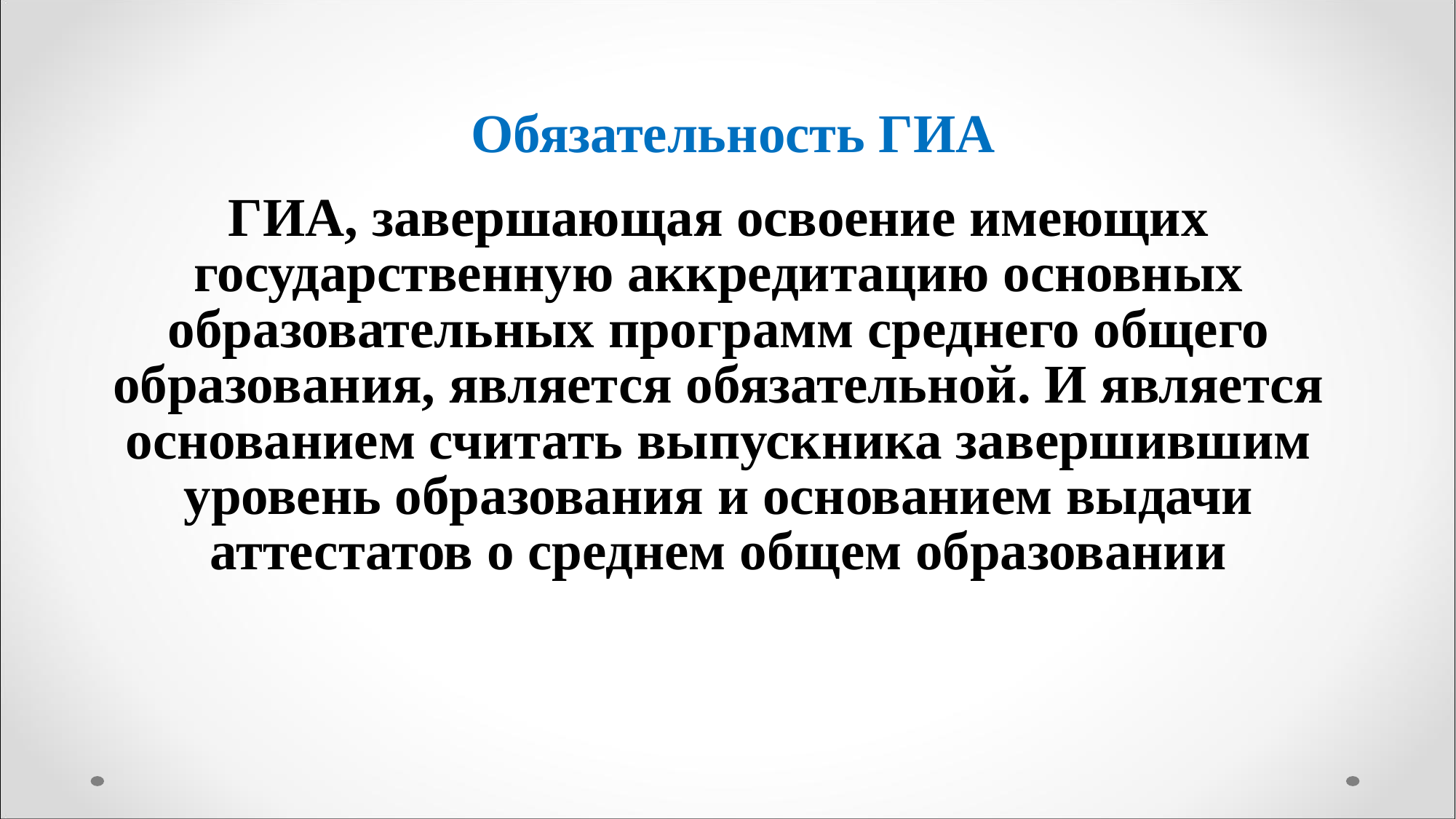

# Обязательность ГИА
ГИА, завершающая освоение имеющих государственную аккредитацию основных образовательных программ среднего общего образования, является обязательной. И является основанием считать выпускника завершившим уровень образования и основанием выдачи аттестатов о среднем общем образовании